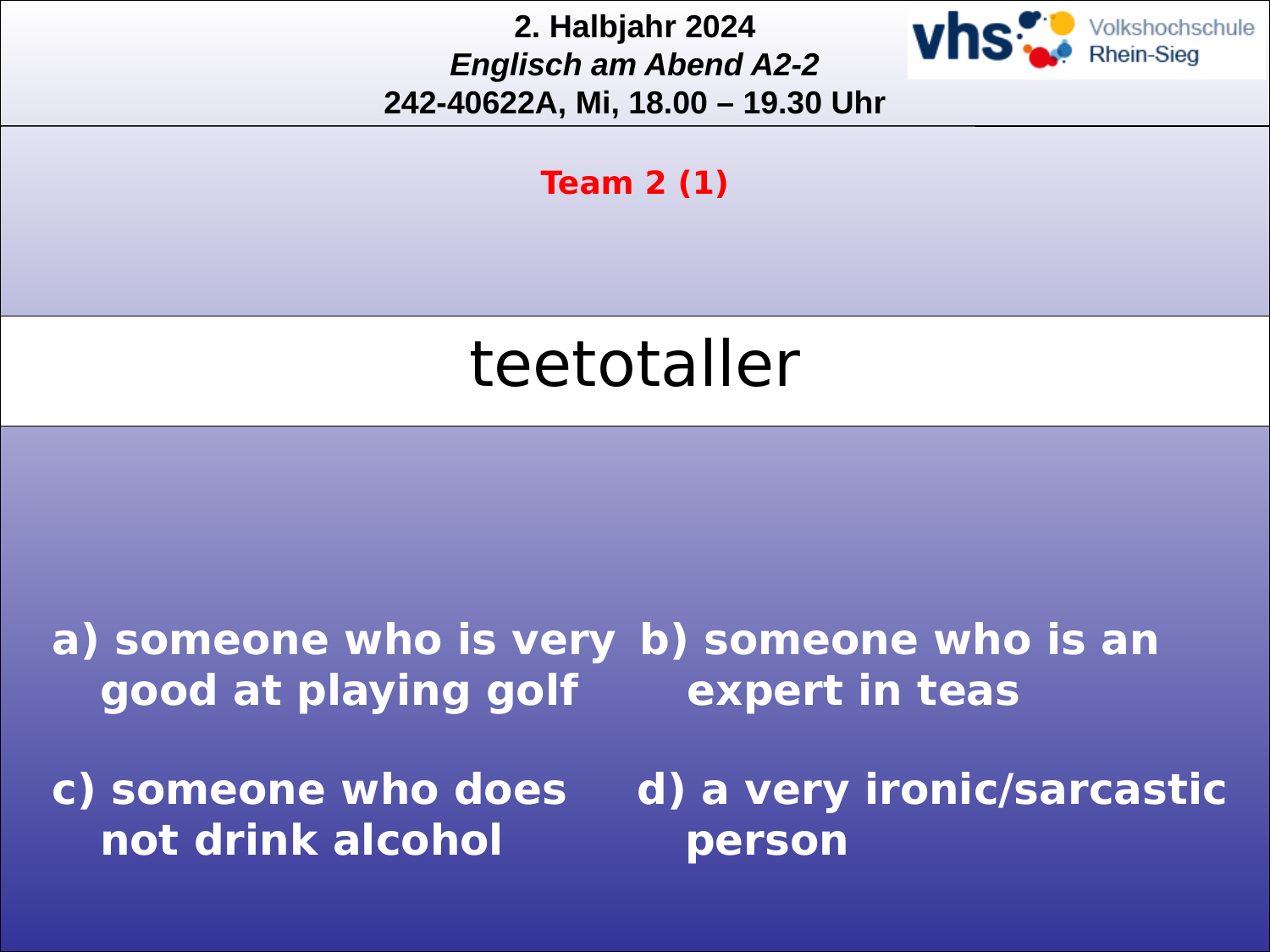

Team 2 (1)
# teetotaller
 someone who is very good at playing golf
b) someone who is an expert in teas
c) someone who does not drink alcohol
d) a very ironic/sarcastic person